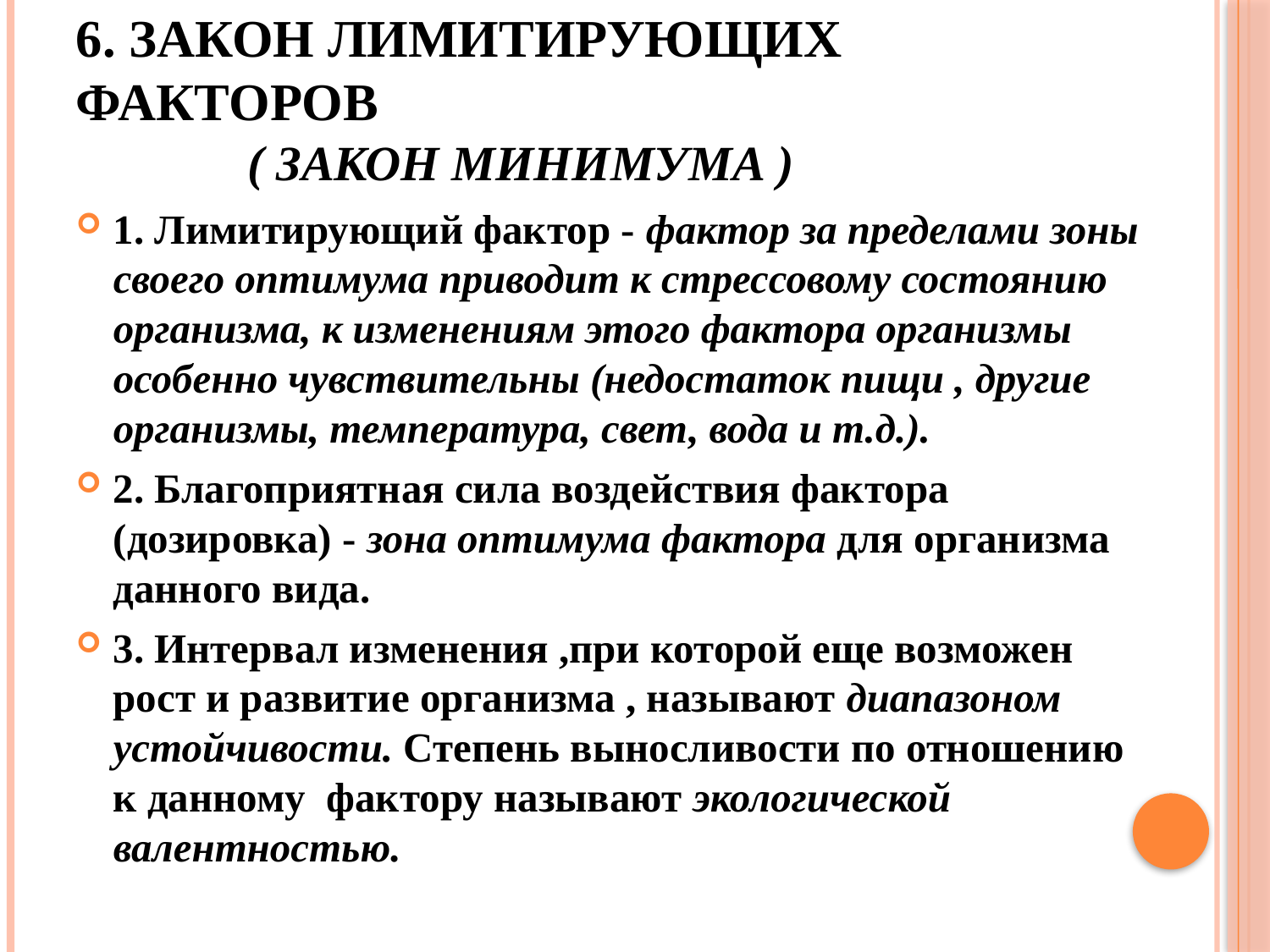

# 6. Закон лимитирующих факторов ( закон минимума )
1. Лимитирующий фактор - фактор за пределами зоны своего оптимума приводит к стрессовому состоянию организма, к изменениям этого фактора организмы особенно чувствительны (недостаток пищи , другие организмы, температура, свет, вода и т.д.).
2. Благоприятная сила воздействия фактора (дозировка) - зона оптимума фактора для организма данного вида.
3. Интервал изменения ,при которой еще возможен рост и развитие организма , называют диапазоном устойчивости. Степень выносливости по отношению к данному  фактору называют экологической валентностью.